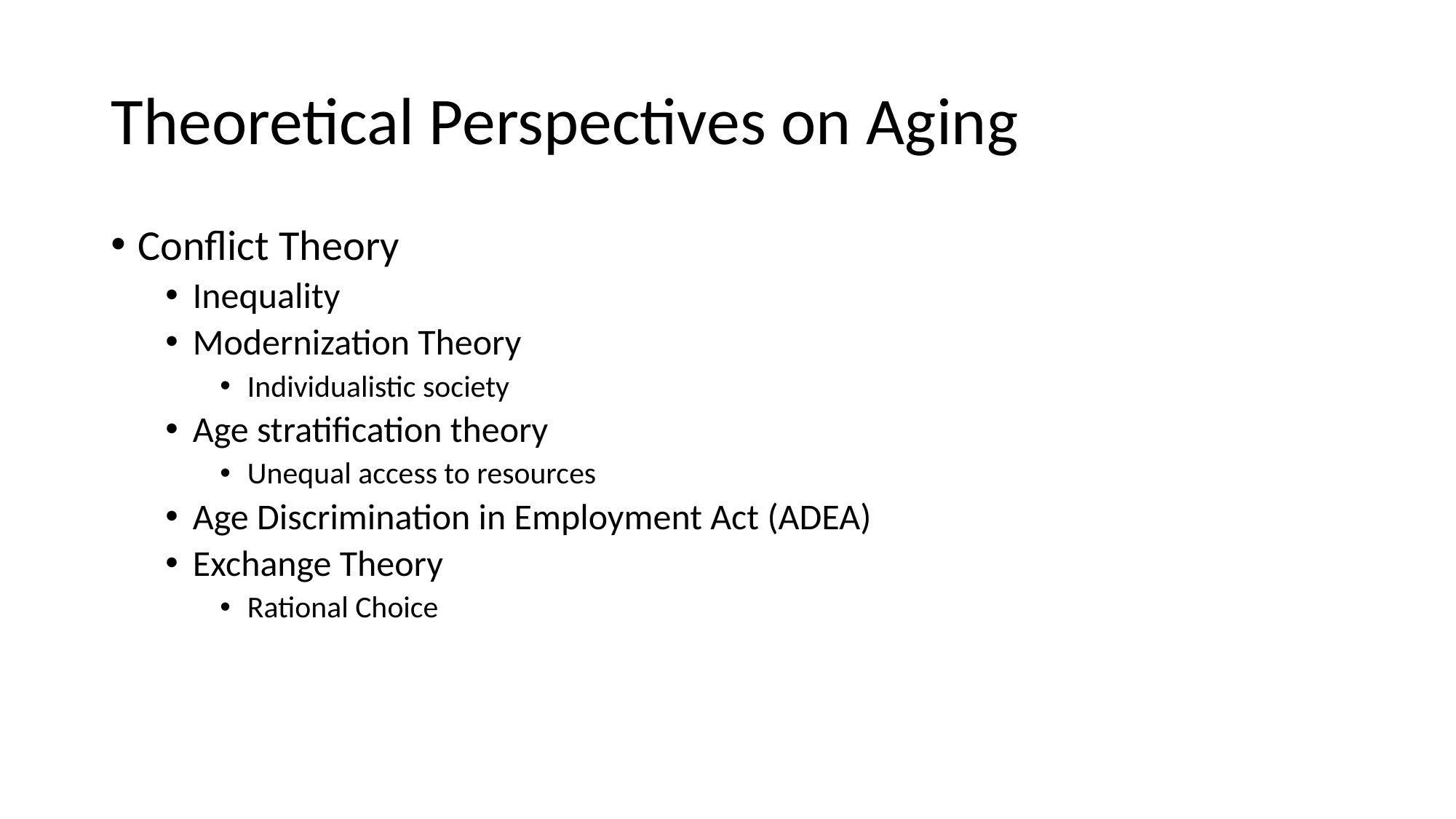

# Theoretical Perspectives on Aging
Conflict Theory
Inequality
Modernization Theory
Individualistic society
Age stratification theory
Unequal access to resources
Age Discrimination in Employment Act (ADEA)
Exchange Theory
Rational Choice